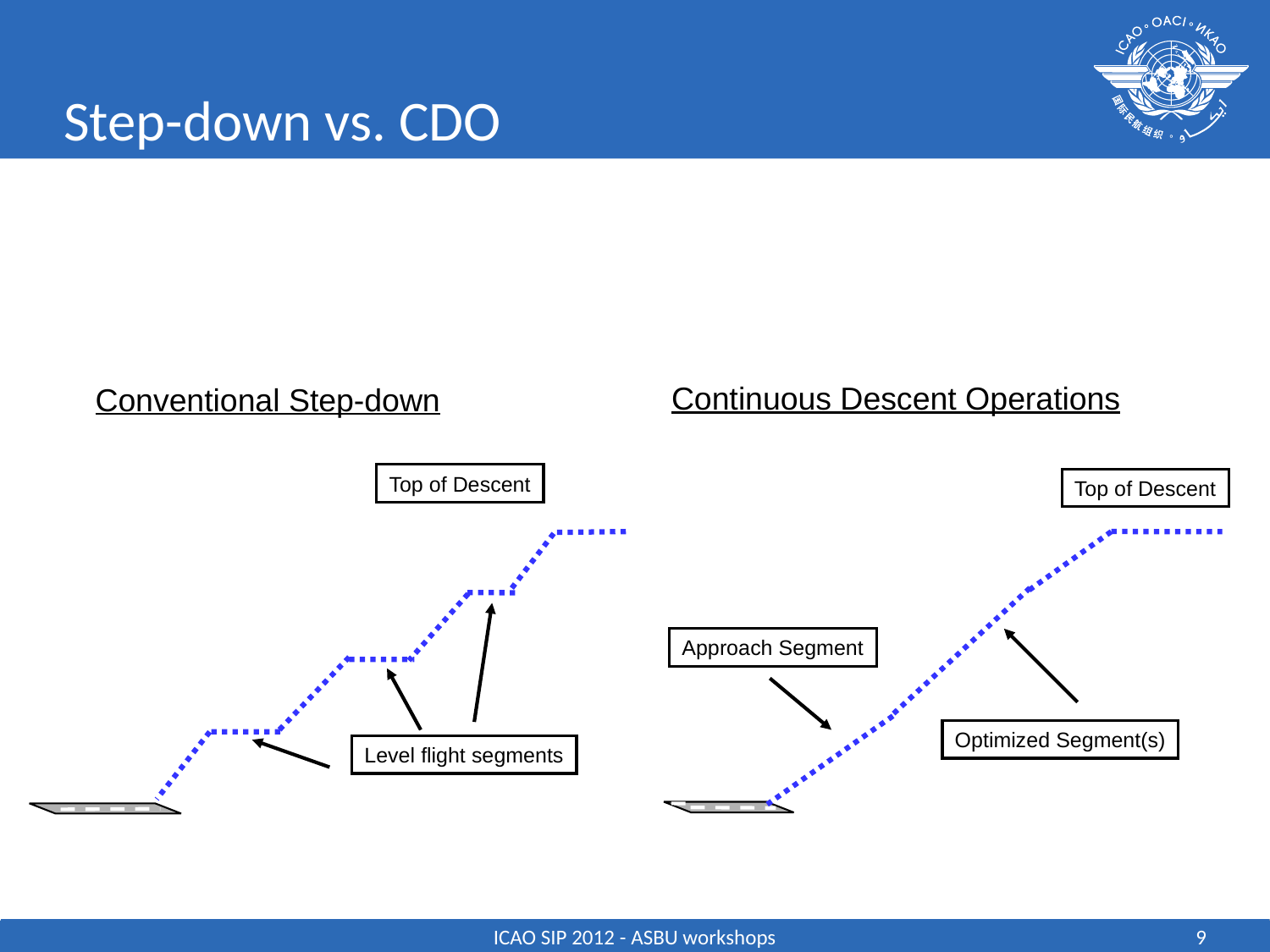

# Step-down vs. CDO
Continuous Descent Operations
Conventional Step-down
Top of Descent
Top of Descent

Level flight segments

Optimized Segment(s)

Approach Segment

ICAO SIP 2012 - ASBU workshops
9